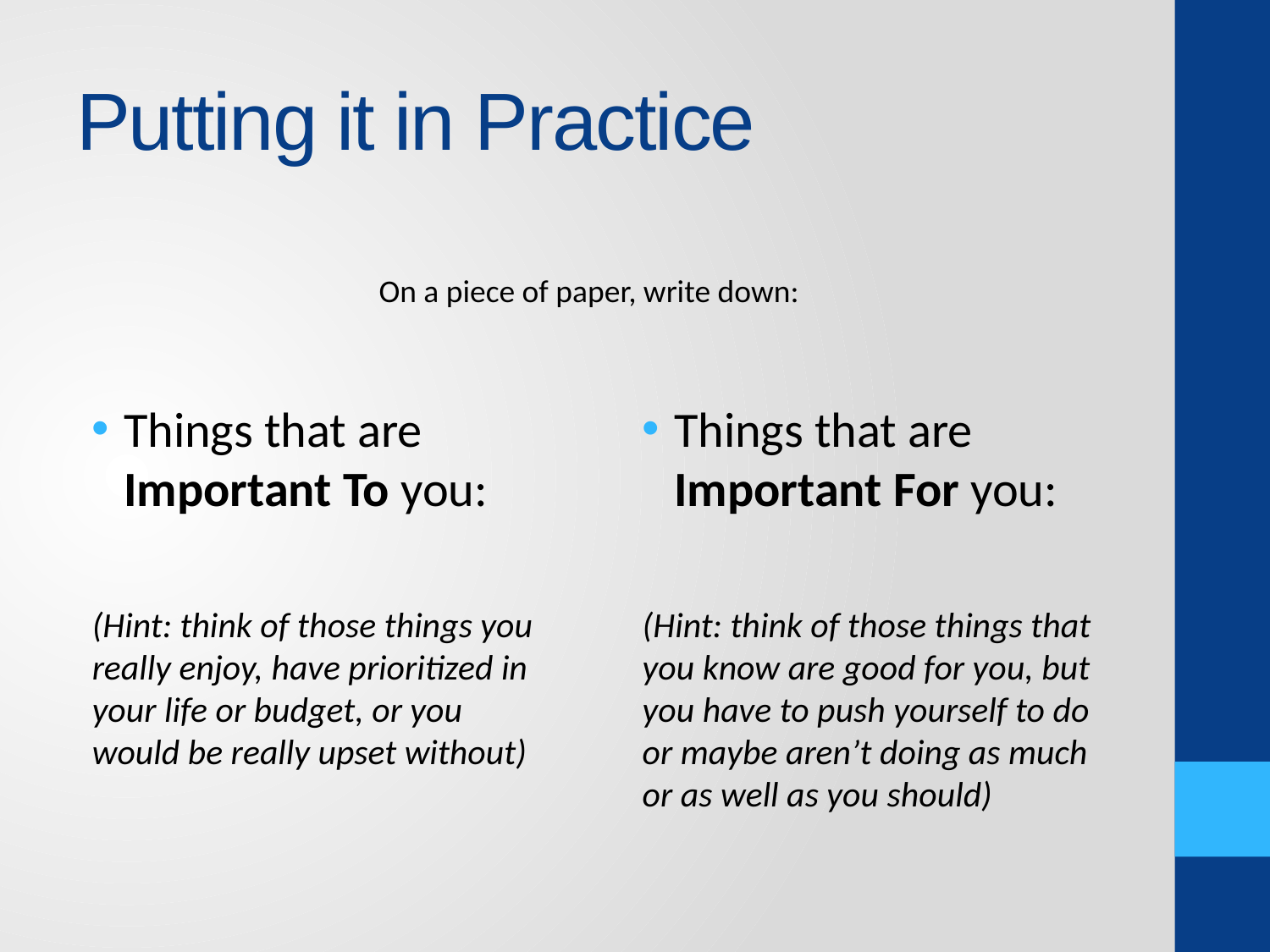

# Putting it in Practice
On a piece of paper, write down:
Things that are Important To you:

(Hint: think of those things you really enjoy, have prioritized in your life or budget, or you would be really upset without)
Things that are Important For you:

(Hint: think of those things that you know are good for you, but you have to push yourself to do or maybe aren’t doing as much or as well as you should)